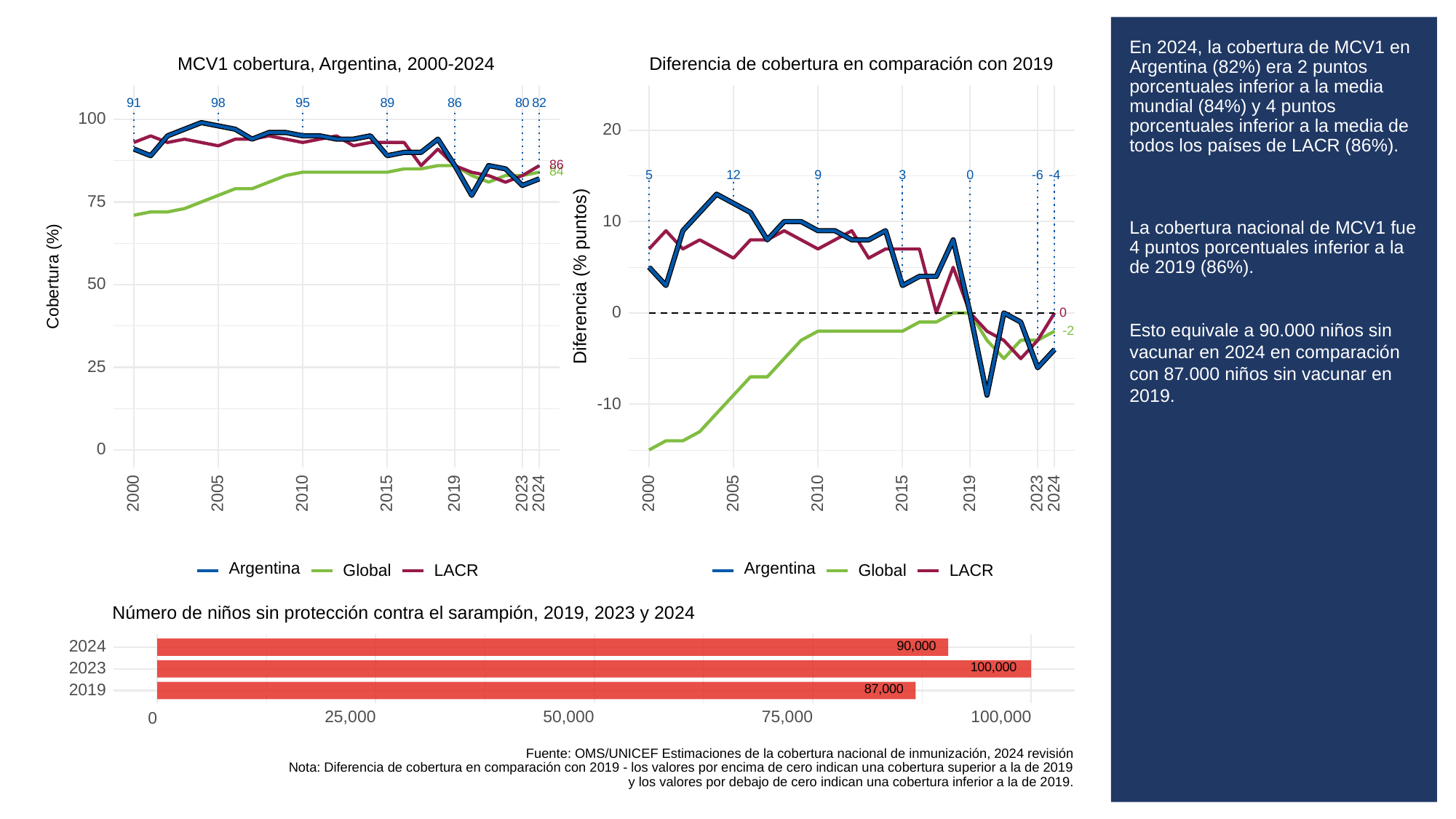

# En 2024, la cobertura de MCV1 en Argentina (82%) era 2 puntos porcentuales inferior a la media mundial (84%) y 4 puntos porcentuales inferior a la media de todos los países de LACR (86%).

La cobertura nacional de MCV1 fue 4 puntos porcentuales inferior a la de 2019 (86%).

Esto equivale a 90.000 niños sin vacunar en 2024 en comparación con 87.000 niños sin vacunar en 2019.

MCV1 cobertura, Argentina, 2000-2024
Diferencia de cobertura en comparación con 2019

91
98
95
89
86
80
82

100

20

86

84
3
9
0
-6
12
5
-4

75

10

Diferencia (% puntos)
Cobertura (%)
50

0
0

-2

25

-10

0

2023
2023
2000
2005
2010
2015
2019
2024
2000
2005
2010
2015
2019
2024
Argentina
Argentina
Global
LACR
Global
LACR

Número de niños sin protección contra el sarampión, 2019, 2023 y 2024

90,000
2024

100,000
2023

87,000
2019

25,000
50,000
75,000
100,000
0
Fuente: OMS/UNICEF Estimaciones de la cobertura nacional de inmunización, 2024 revisión
Nota: Diferencia de cobertura en comparación con 2019 - los valores por encima de cero indican una cobertura superior a la de 2019
y los valores por debajo de cero indican una cobertura inferior a la de 2019.